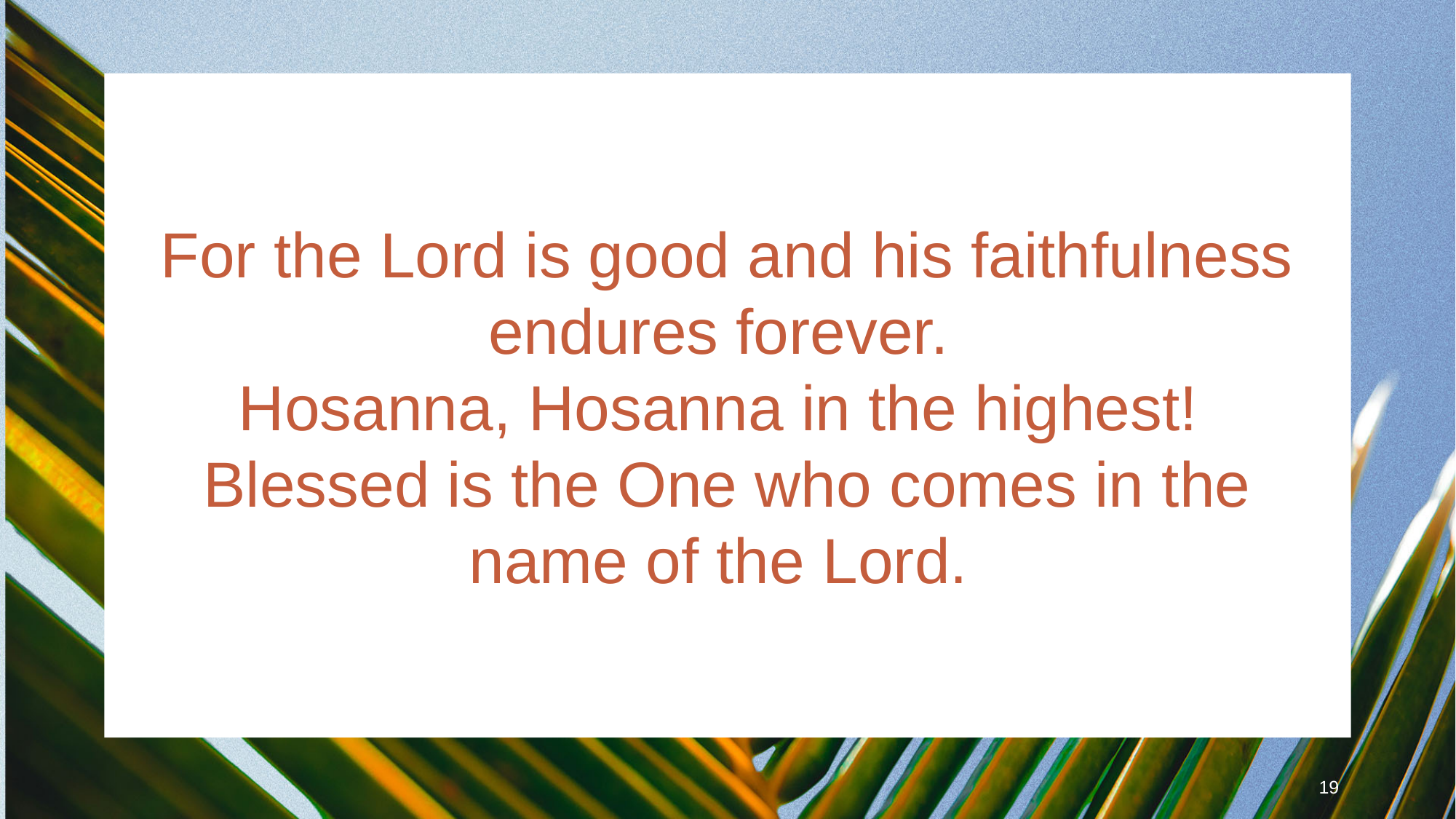

For the Lord is good and his faithfulness endures forever.
Hosanna, Hosanna in the highest!
Blessed is the One who comes in the name of the Lord.
19